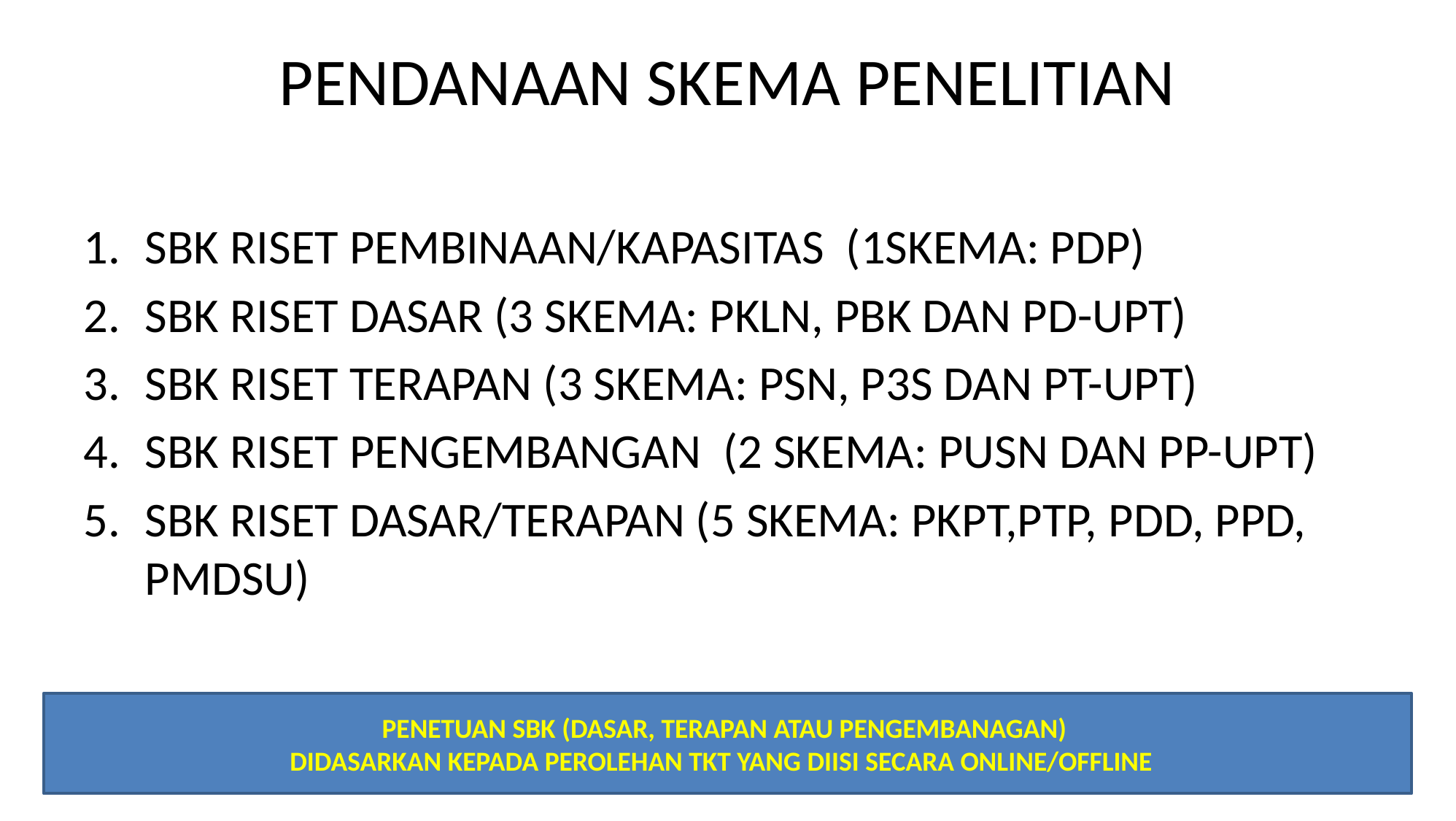

PENDANAAN SKEMA PENELITIAN
SBK RISET PEMBINAAN/KAPASITAS  (1SKEMA: PDP)
SBK RISET DASAR (3 SKEMA: PKLN, PBK DAN PD-UPT)
SBK RISET TERAPAN (3 SKEMA: PSN, P3S DAN PT-UPT)
SBK RISET PENGEMBANGAN  (2 SKEMA: PUSN DAN PP-UPT)
SBK RISET DASAR/TERAPAN (5 SKEMA: PKPT,PTP, PDD, PPD, PMDSU)

PENETUAN SBK (DASAR, TERAPAN ATAU PENGEMBANAGAN)
 DIDASARKAN KEPADA PEROLEHAN TKT YANG DIISI SECARA ONLINE/OFFLINE